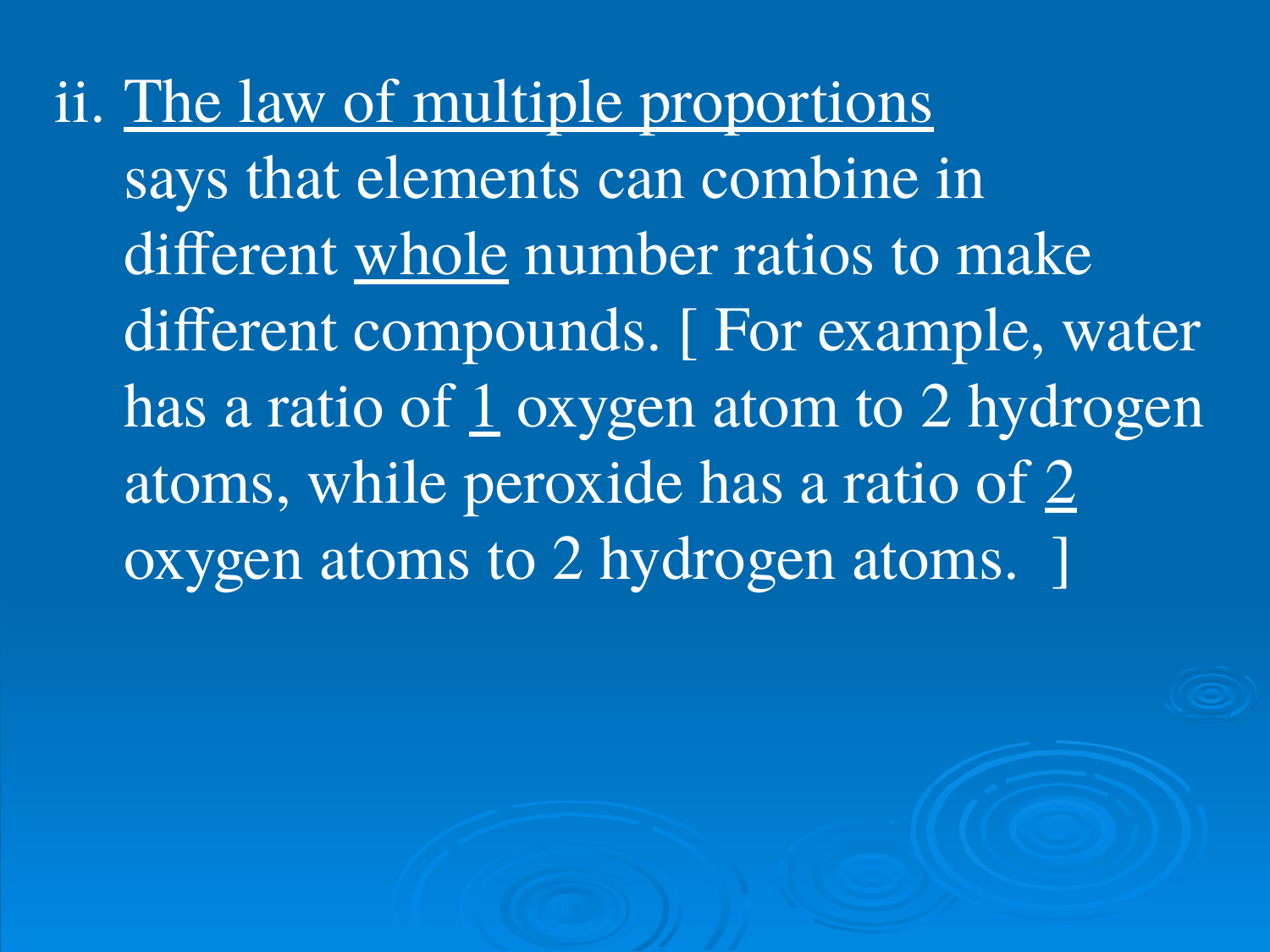

The law of multiple proportions 		says that elements can combine in different whole number ratios to make different compounds. [ For example, water has a ratio of 1 oxygen atom to 2 hydrogen atoms, while peroxide has a ratio of 2 oxygen atoms to 2 hydrogen atoms.  ]